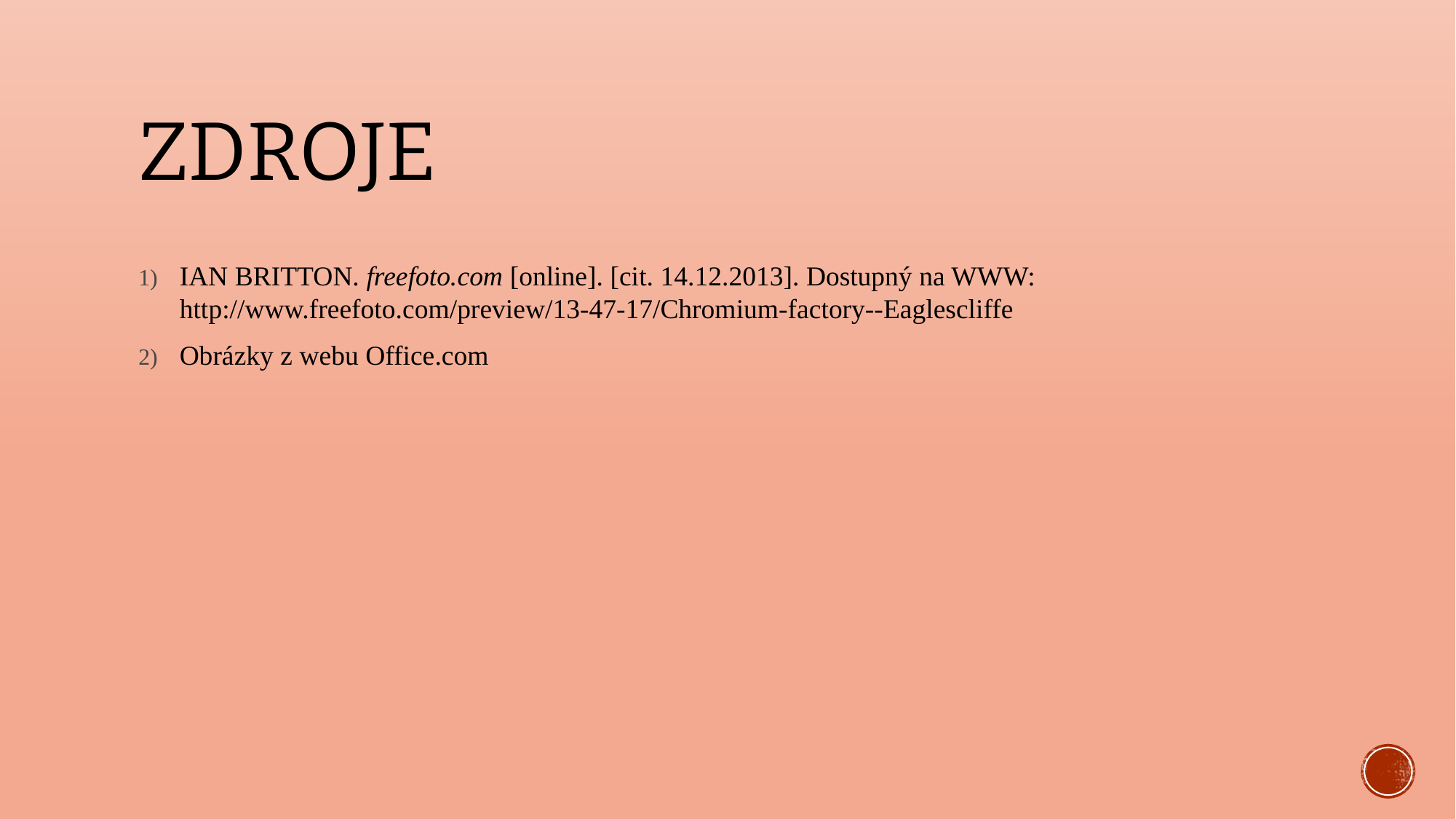

# ZDROJE
IAN BRITTON. freefoto.com [online]. [cit. 14.12.2013]. Dostupný na WWW: http://www.freefoto.com/preview/13-47-17/Chromium-factory--Eaglescliffe
Obrázky z webu Office.com